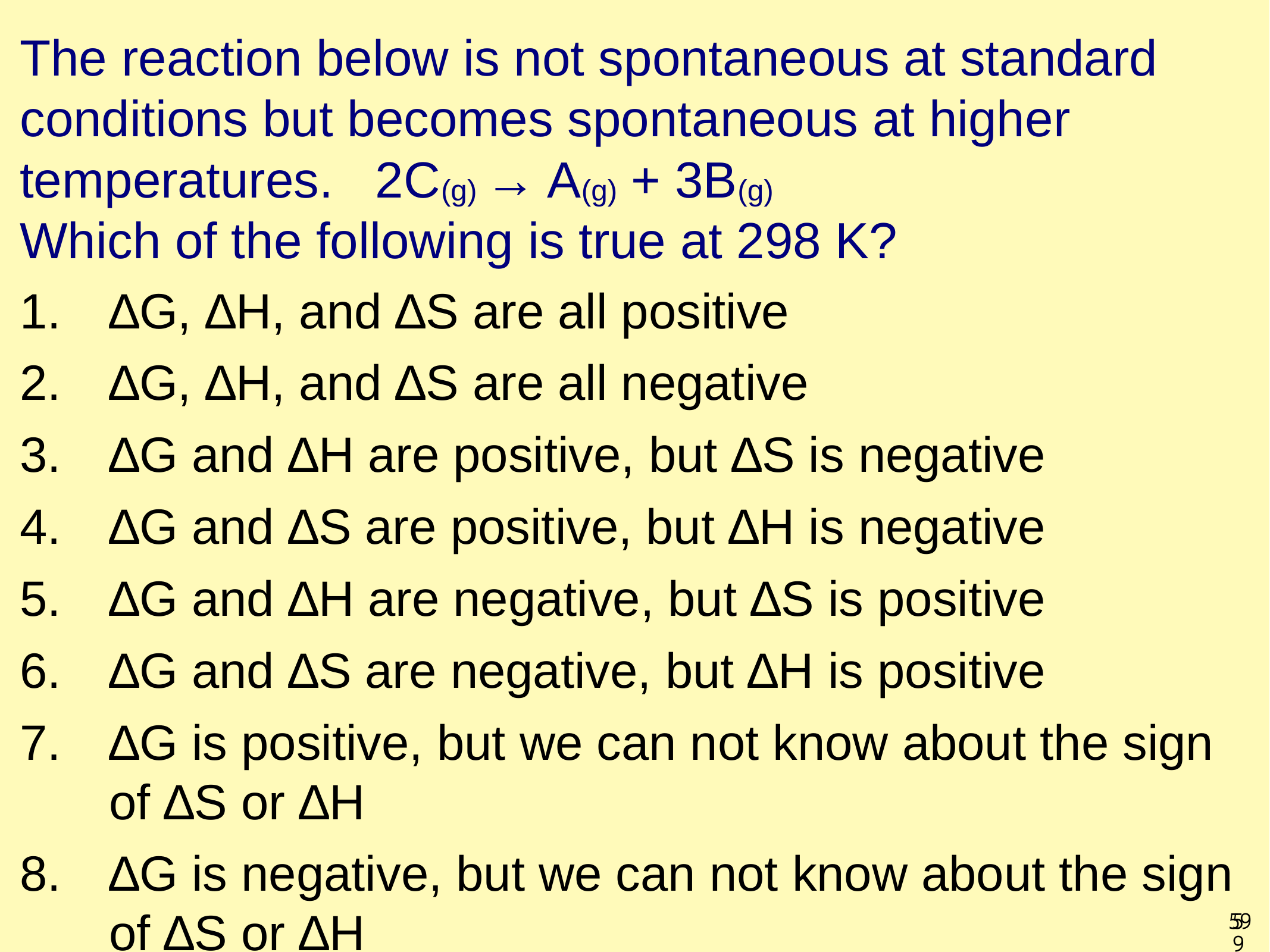

# The reaction below is not spontaneous at standard conditions but becomes spontaneous at higher temperatures.   2C(g) → A(g) + 3B(g) Which of the following is true at 298 K?
∆G, ∆H, and ∆S are all positive
∆G, ∆H, and ∆S are all negative
∆G and ∆H are positive, but ∆S is negative
∆G and ∆S are positive, but ∆H is negative
∆G and ∆H are negative, but ∆S is positive
∆G and ∆S are negative, but ∆H is positive
∆G is positive, but we can not know about the sign of ∆S or ∆H
∆G is negative, but we can not know about the sign of ∆S or ∆H
59
59